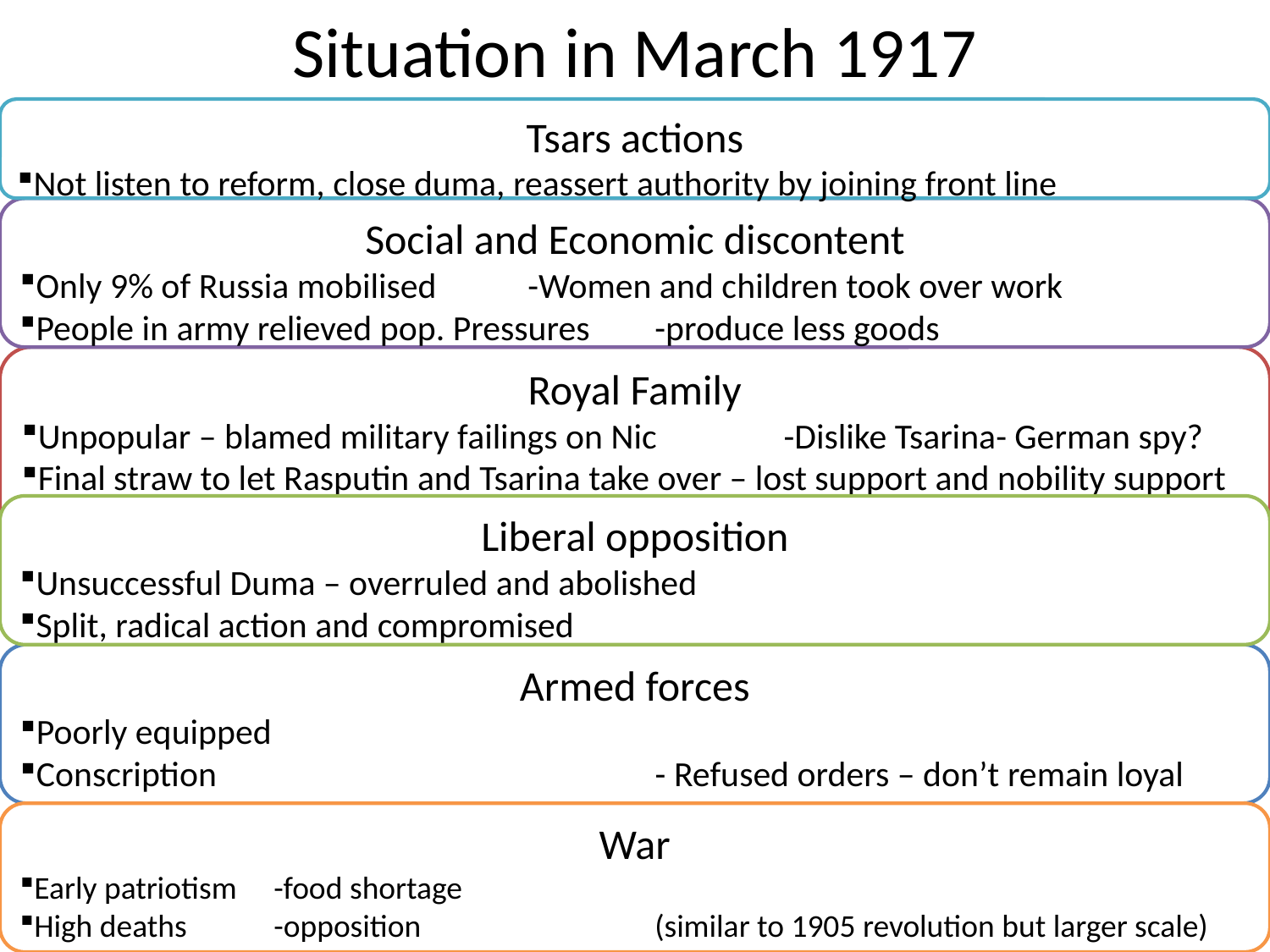

# Situation in March 1917
Tsars actions
Not listen to reform, close duma, reassert authority by joining front line
Social and Economic discontent
Only 9% of Russia mobilised 	-Women and children took over work
People in army relieved pop. Pressures	-produce less goods
Royal Family
Unpopular – blamed military failings on Nic	-Dislike Tsarina- German spy?
Final straw to let Rasputin and Tsarina take over – lost support and nobility support
Liberal opposition
Unsuccessful Duma – overruled and abolished
Split, radical action and compromised
Armed forces
Poorly equipped
Conscription 				- Refused orders – don’t remain loyal
War
Early patriotism	-food shortage
High deaths	-opposition 		(similar to 1905 revolution but larger scale)